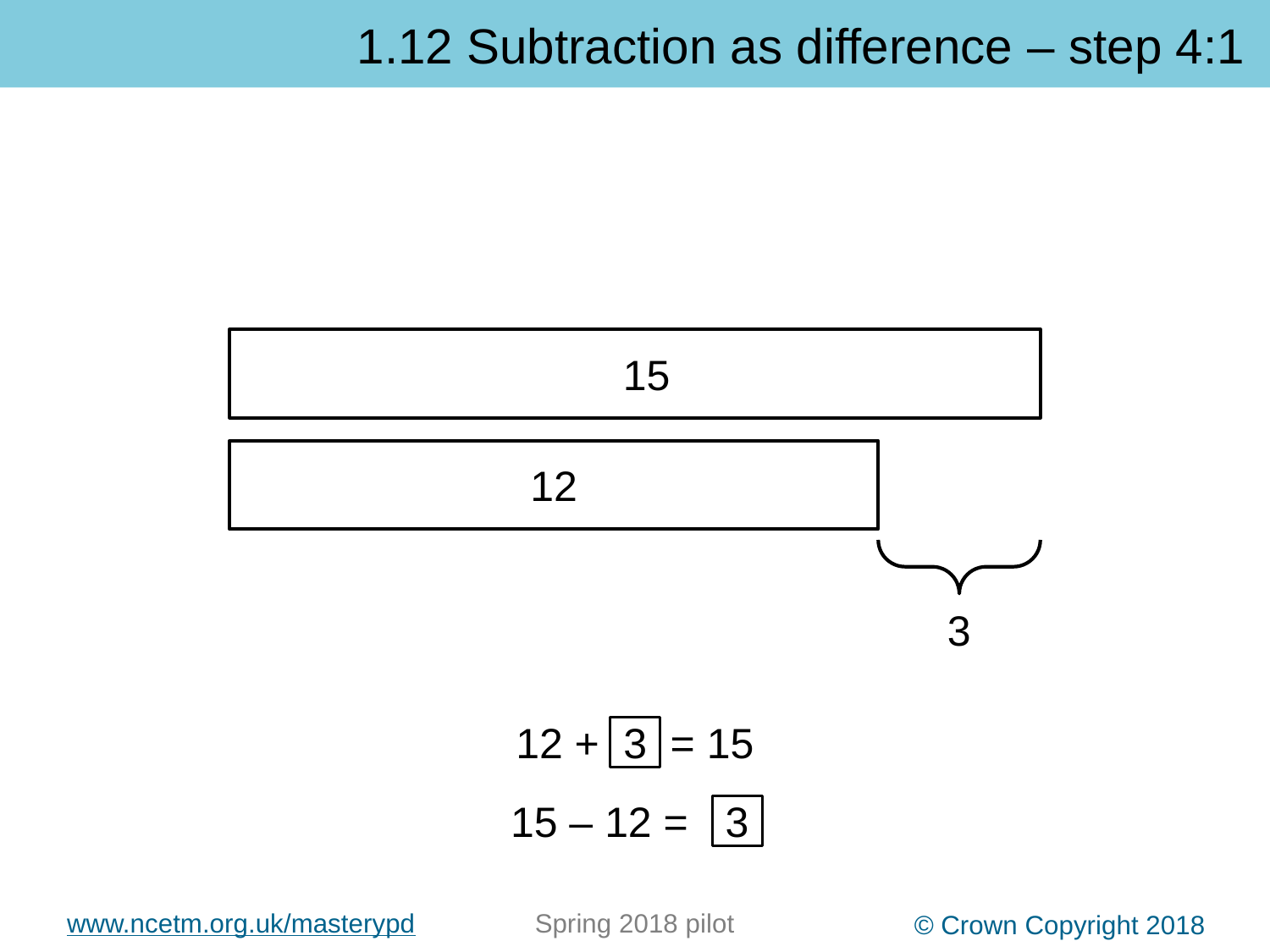

1.12 Subtraction as difference – step 4:1

15

12

3
12 +  3  = 15
3

15 – 12 =  15
3